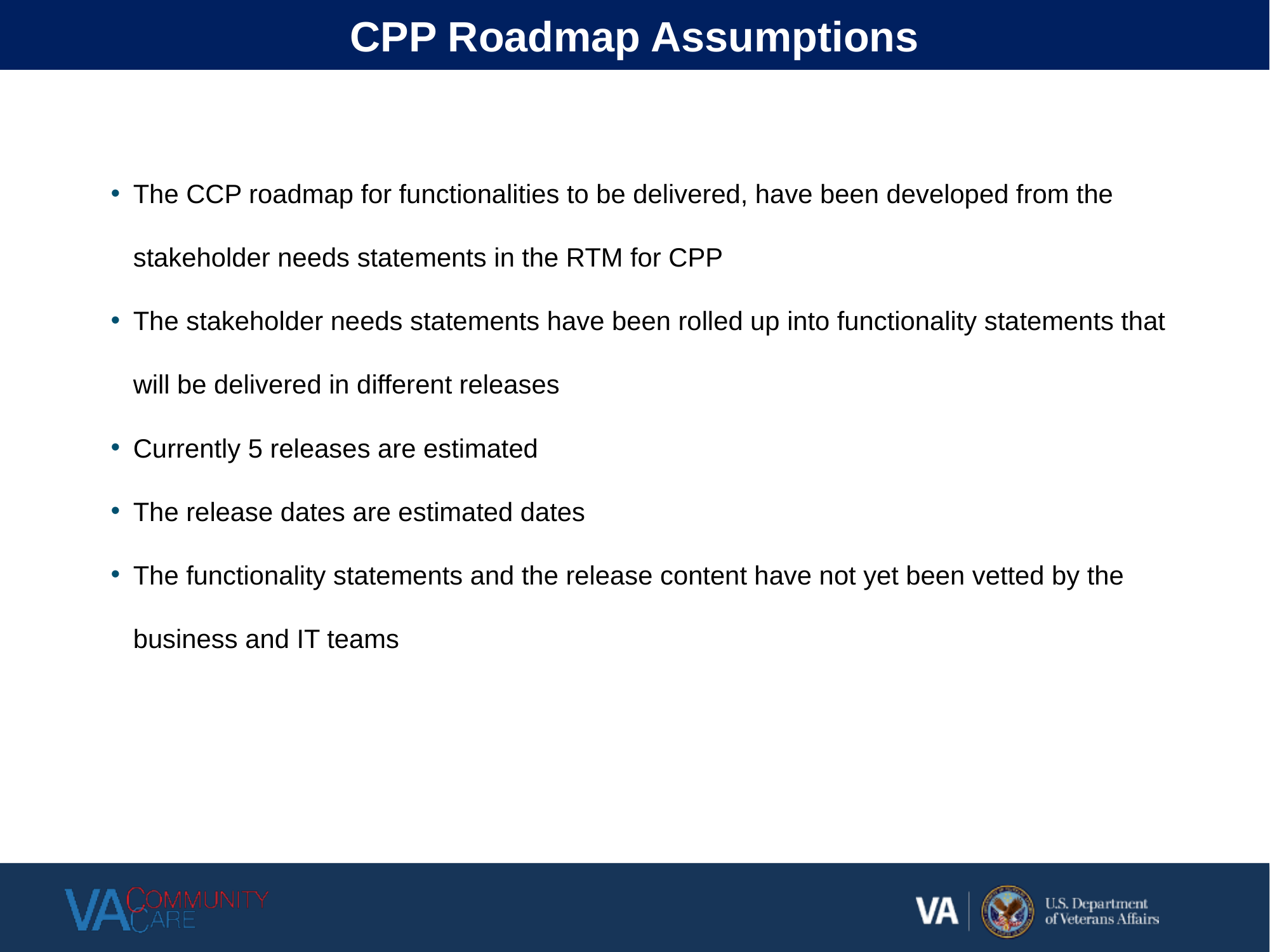

CPP Roadmap Assumptions
The CCP roadmap for functionalities to be delivered, have been developed from the stakeholder needs statements in the RTM for CPP
The stakeholder needs statements have been rolled up into functionality statements that will be delivered in different releases
Currently 5 releases are estimated
The release dates are estimated dates
The functionality statements and the release content have not yet been vetted by the business and IT teams